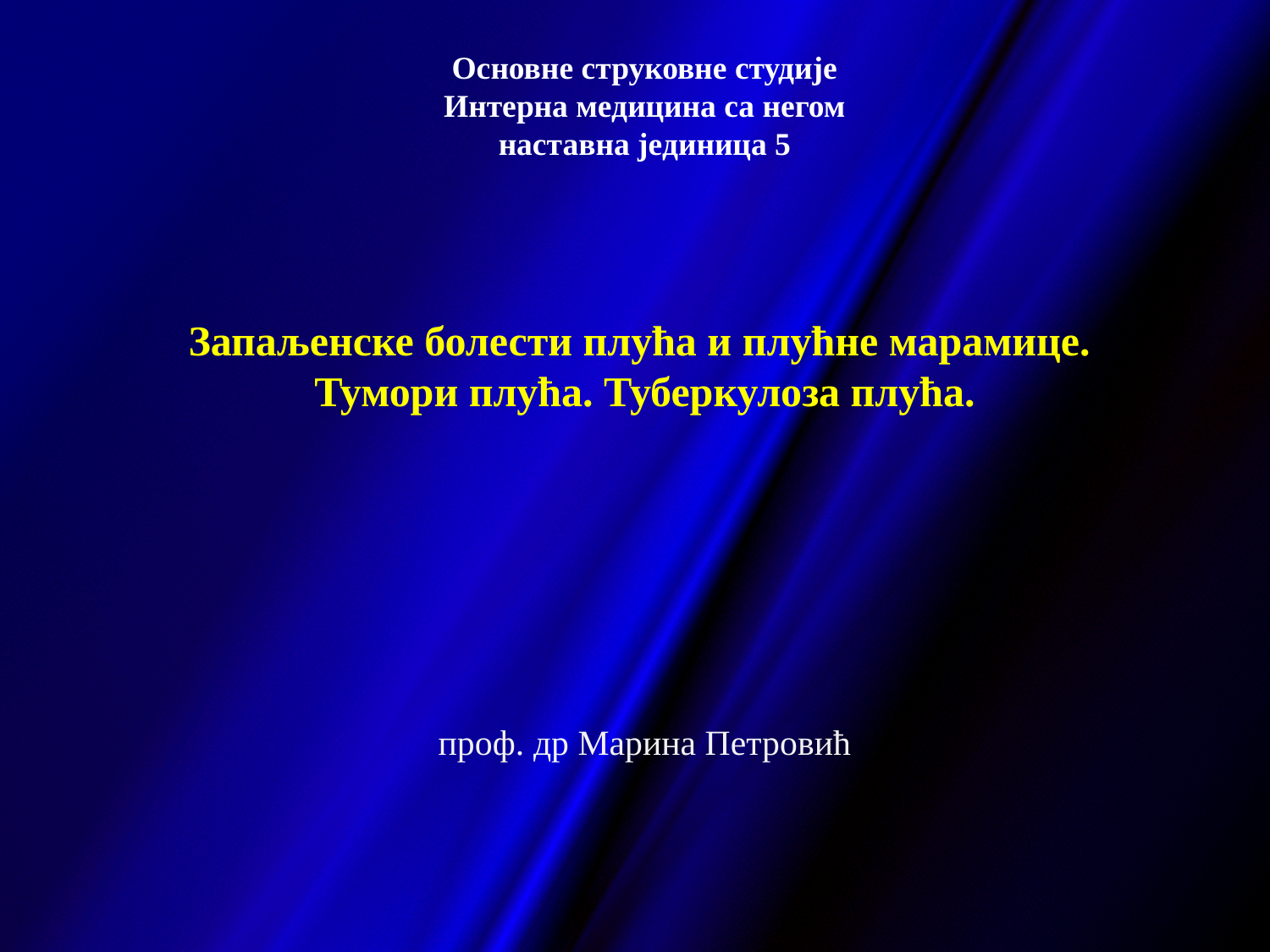

# Основне струковне студије Интерна медицина са негом наставна јединица 5 Запаљенске болести плућа и плућне марамице. Тумори плућа. Туберкулоза плућа. проф. др Марина Петровић